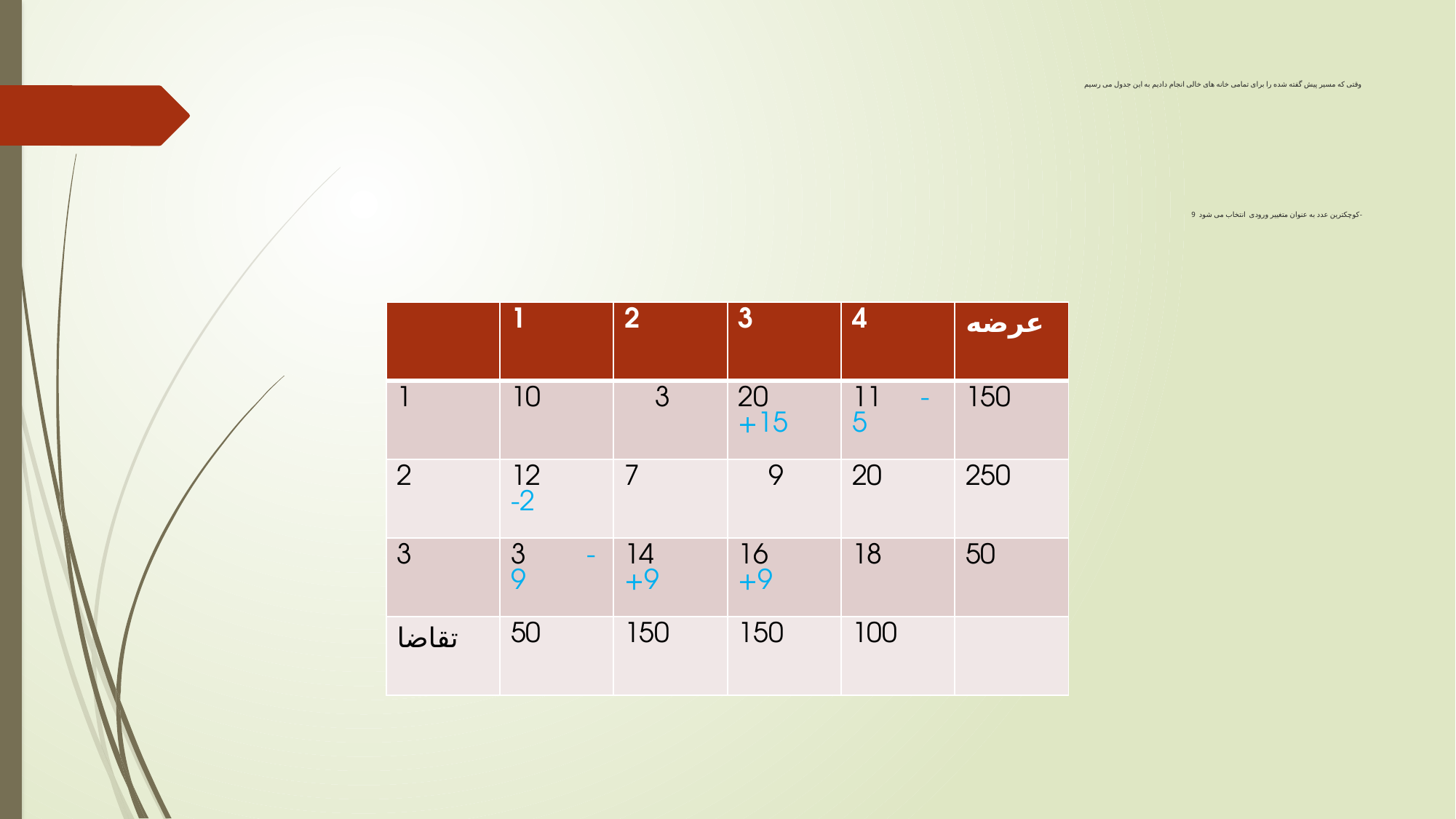

# وقتی که مسیر پیش گفته شده را برای تمامی خانه های خالی انجام دادیم به این جدول می رسیم کوچکترین عدد به عنوان متغییر ورودی  انتخاب می شود  9-
|  | 1 | 2 | 3 | 4 | عرضه |
| --- | --- | --- | --- | --- | --- |
| 1 | 10 | 3 | 20 +15 | 11 -5 | 150 |
| 2 | 12 -2 | 7 | 9 | 20 | 250 |
| 3 | 3 -9 | 14 +9 | 16 +9 | 18 | 50 |
| تقاضا | 50 | 150 | 150 | 100 |  |